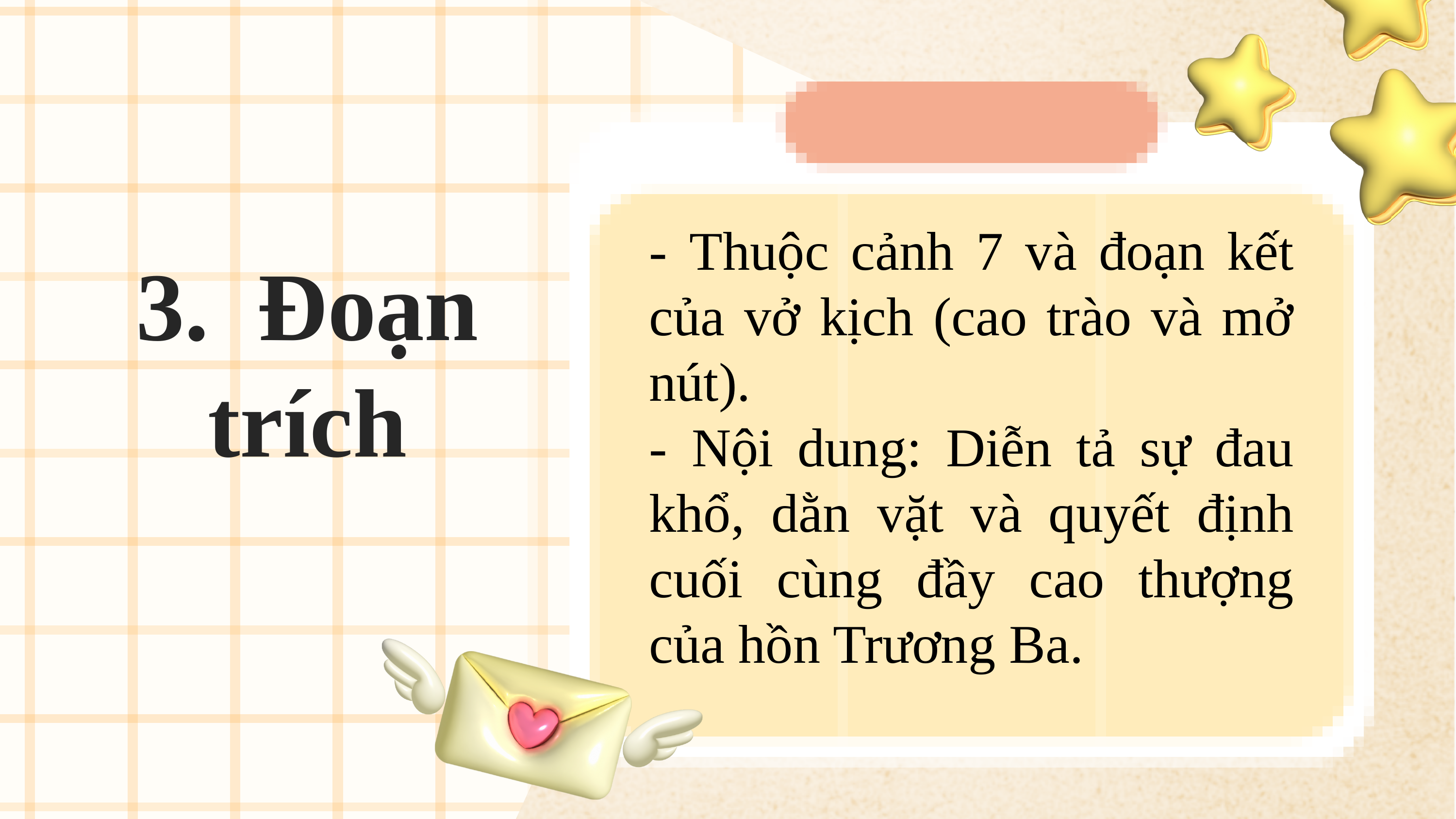

- Thuộc cảnh 7 và đoạn kết của vở kịch (cao trào và mở nút).
- Nội dung: Diễn tả sự đau khổ, dằn vặt và quyết định cuối cùng đầy cao thượng của hồn Trương Ba.
3.  Đoạn trích